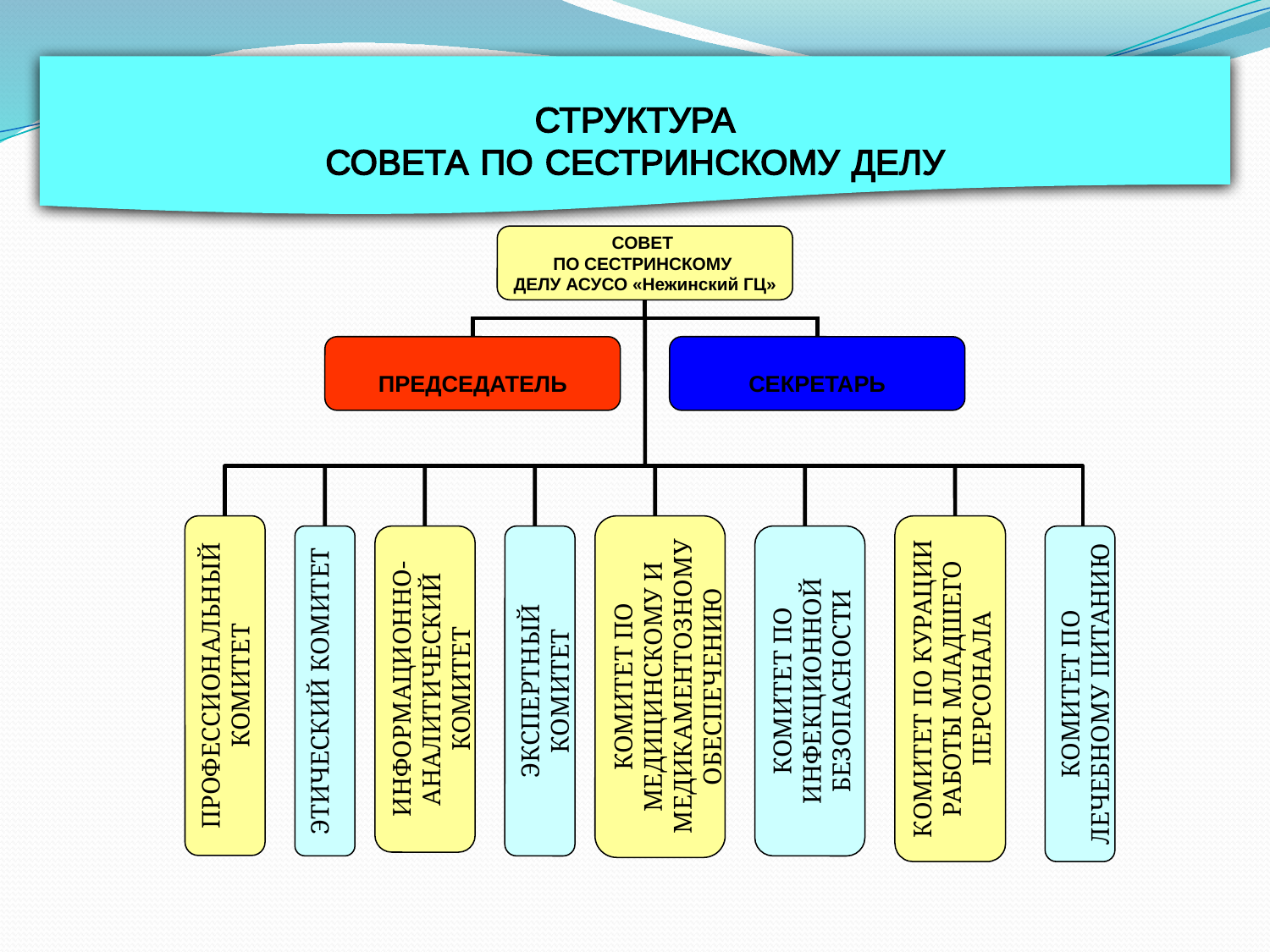

СТРУКТУРА
СОВЕТА ПО СЕСТРИНСКОМУ ДЕЛУ

СОВЕТ
ПО СЕСТРИНСКОМУ
ДЕЛУ АСУСО «Нежинский ГЦ»

ПРЕДСЕДАТЕЛЬ

СЕКРЕТАРЬ

КОМИТЕТ ПО МЕДИЦИНСКОМУ И МЕДИКАМЕНТОЗНОМУ ОБЕСПЕЧЕНИЮ
КОМИТЕТ ПО КУРАЦИИ РАБОТЫ МЛАДШЕГО ПЕРСОНАЛА
КОМИТЕТ ПО ИНФЕКЦИОННОЙ БЕЗОПАСНОСТИ
ИНФОРМАЦИОННО-АНАЛИТИЧЕСКИЙ КОМИТЕТ
ПРОФЕССИОНАЛЬНЫЙ КОМИТЕТ
ЭКСПЕРТНЫЙ КОМИТЕТ
КОМИТЕТ ПО ЛЕЧЕБНОМУ ПИТАНИЮ
ЭТИЧЕСКИЙ КОМИТЕТ